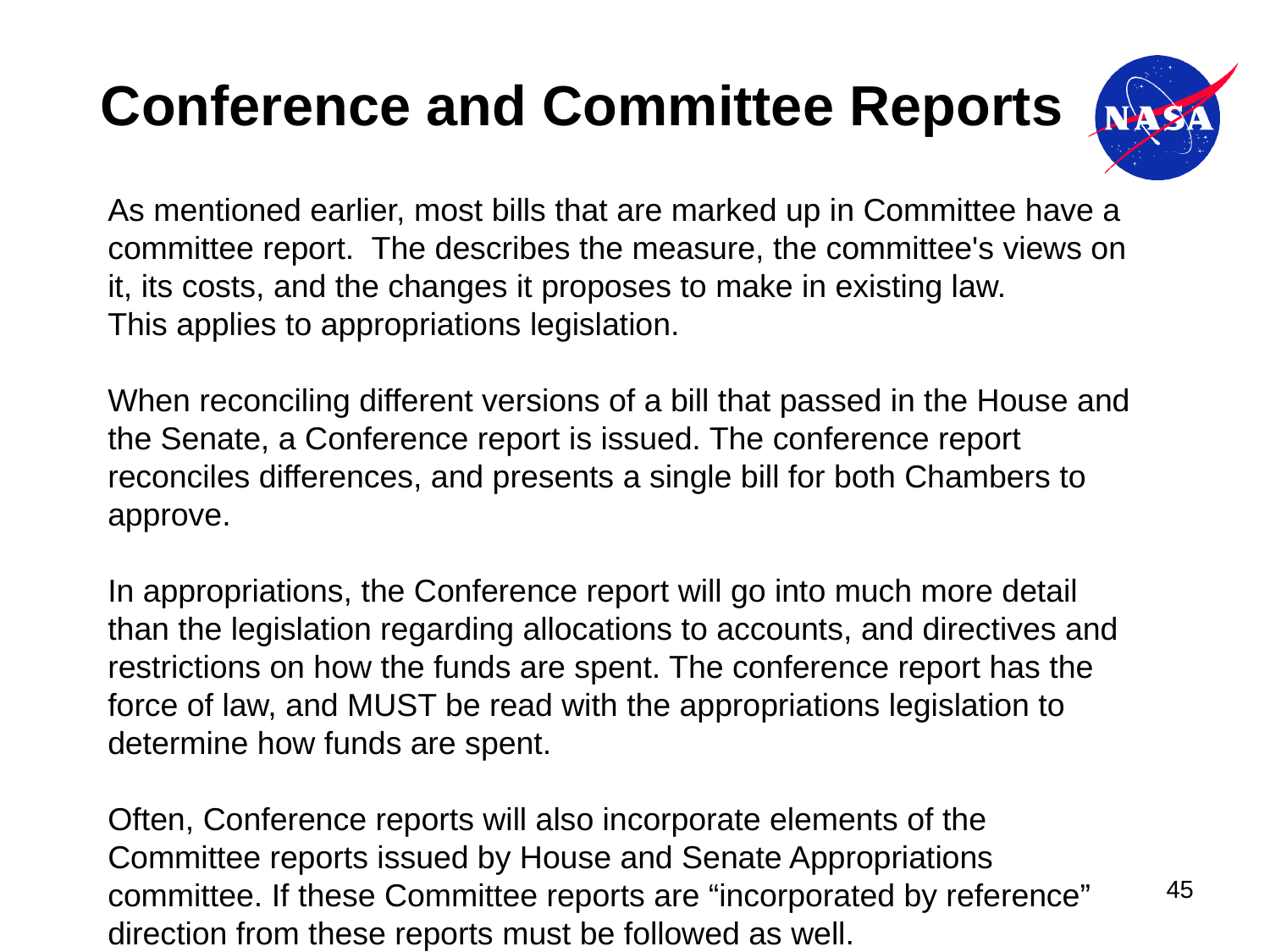

# Conference and Committee Reports
As mentioned earlier, most bills that are marked up in Committee have a committee report.  The describes the measure, the committee's views on it, its costs, and the changes it proposes to make in existing law.
This applies to appropriations legislation.

When reconciling different versions of a bill that passed in the House and the Senate, a Conference report is issued. The conference report reconciles differences, and presents a single bill for both Chambers to approve.

In appropriations, the Conference report will go into much more detail than the legislation regarding allocations to accounts, and directives and restrictions on how the funds are spent. The conference report has the force of law, and MUST be read with the appropriations legislation to determine how funds are spent.
Often, Conference reports will also incorporate elements of the Committee reports issued by House and Senate Appropriations committee. If these Committee reports are “incorporated by reference” direction from these reports must be followed as well.
45